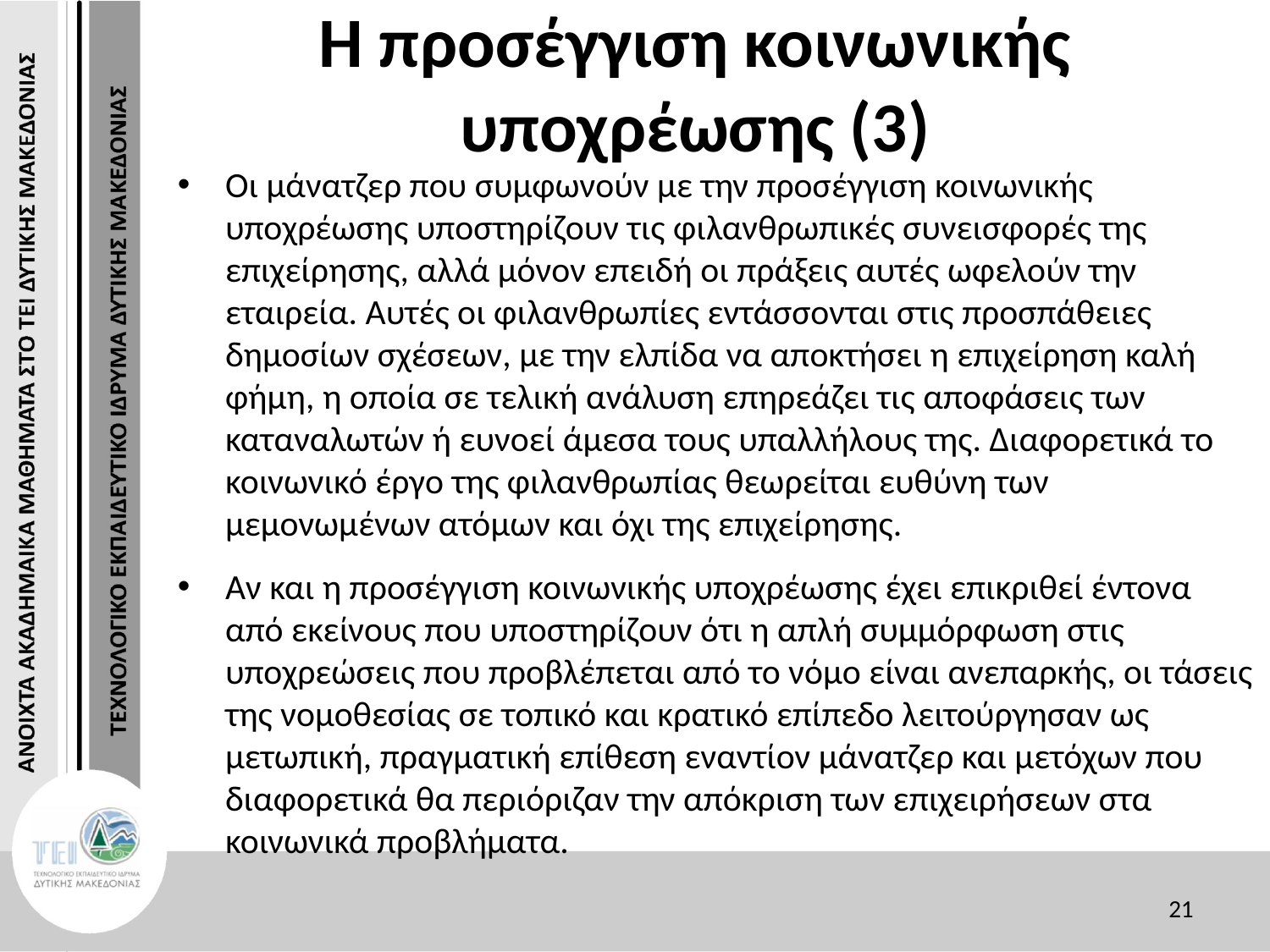

# Η προσέγγιση κοινωνικής υποχρέωσης (3)
Οι μάνατζερ που συμφωνούν με την προσέγγιση κοινωνικής υποχρέωσης υποστηρίζουν τις φιλανθρωπικές συνεισφορές της επιχείρησης, αλλά μόνον επειδή οι πράξεις αυτές ωφελούν την εταιρεία. Αυτές οι φιλανθρωπίες εντάσσονται στις προσπάθειες δημοσίων σχέσεων, με την ελπίδα να αποκτήσει η επιχείρηση καλή φήμη, η οποία σε τελική ανάλυση επηρεάζει τις αποφάσεις των καταναλωτών ή ευνοεί άμεσα τους υπαλλήλους της. Διαφορετικά το κοινωνικό έργο της φιλανθρωπίας θεωρείται ευθύνη των μεμονωμένων ατόμων και όχι της επιχείρησης.
Αν και η προσέγγιση κοινωνικής υποχρέωσης έχει επικριθεί έντονα από εκείνους που υποστηρίζουν ότι η απλή συμμόρφωση στις υποχρεώσεις που προβλέπεται από το νόμο είναι ανεπαρκής, οι τάσεις της νομοθεσίας σε τοπικό και κρατικό επίπεδο λειτούργησαν ως μετωπική, πραγματική επίθεση εναντίον μάνατζερ και μετόχων που διαφορετικά θα περιόριζαν την απόκριση των επιχειρήσεων στα κοινωνικά προβλήματα.
21